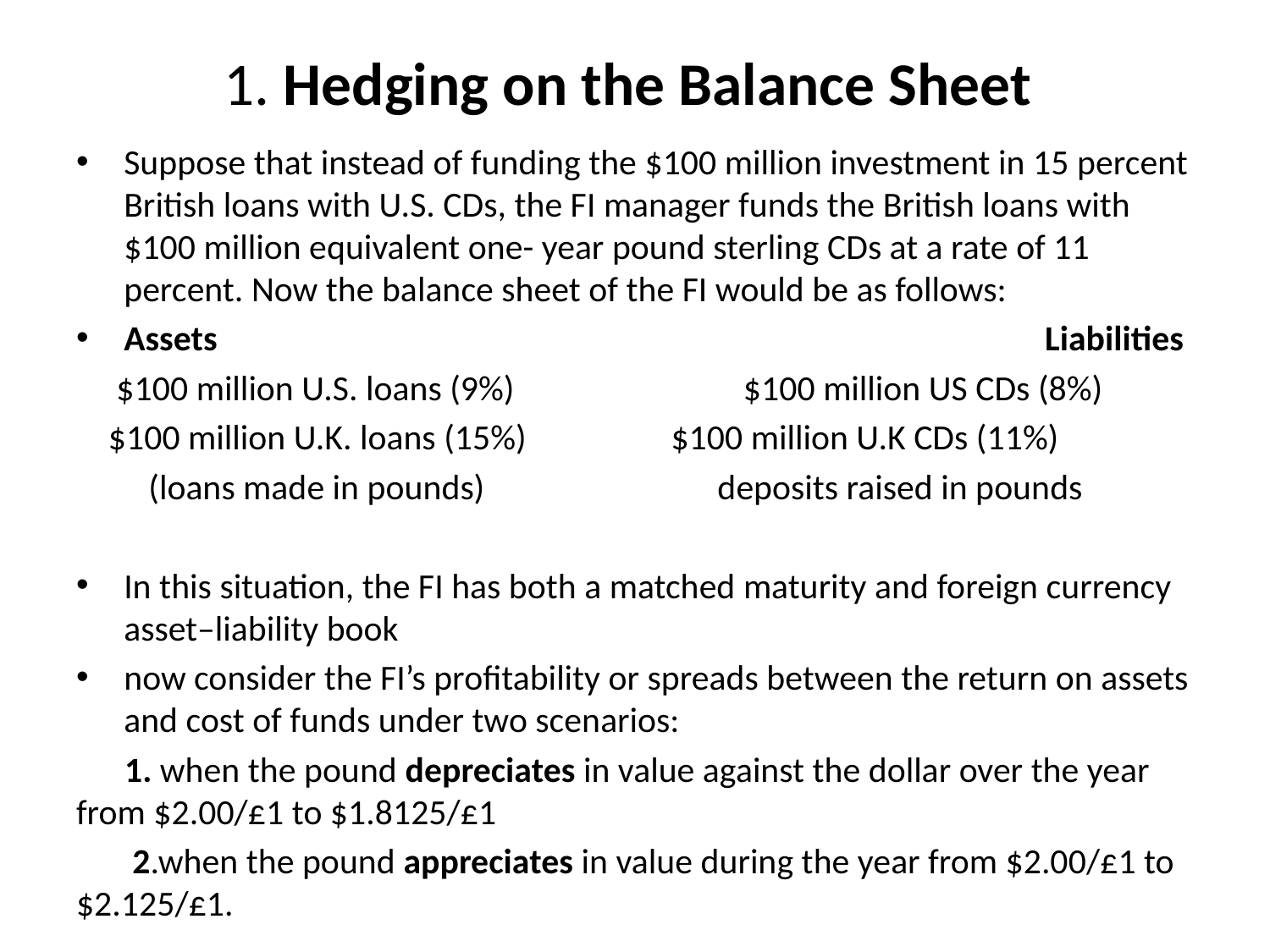

# 1. Hedging on the Balance Sheet
Suppose that instead of funding the $100 million investment in 15 percent British loans with U.S. CDs, the FI manager funds the British loans with $100 million equivalent one- year pound sterling CDs at a rate of 11 percent. Now the balance sheet of the FI would be as follows:
Assets                         					    Liabilities
     $100 million U.S. loans (9%) 		    $100 million US CDs (8%)
    $100 million U.K. loans (15%)                  $100 million U.K CDs (11%)
         (loans made in pounds)                             deposits raised in pounds

In this situation, the FI has both a matched maturity and foreign currency asset–liability book
now consider the FI’s profitability or spreads between the return on assets and cost of funds under two scenarios:
      1. when the pound depreciates in value against the dollar over the year from $2.00/£1 to $1.8125/£1
       2.when the pound appreciates in value during the year from $2.00/£1 to $2.125/£1.